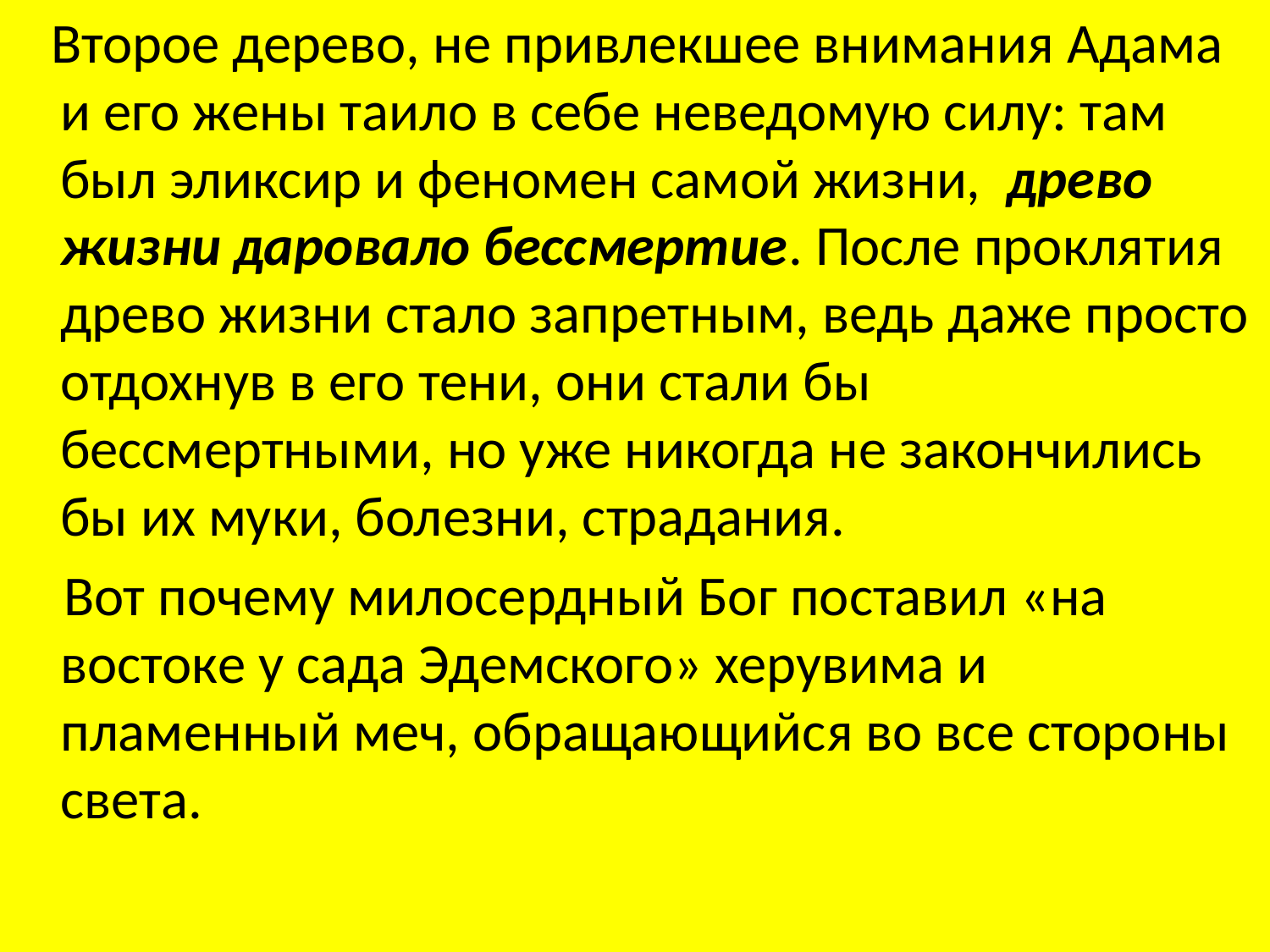

Второе дерево, не привлекшее внимания Адама и его жены таило в себе неведомую силу: там был эликсир и феномен самой жизни,  древо жизни даровало бессмертие. После проклятия древо жизни стало запретным, ведь даже просто отдохнув в его тени, они стали бы бессмертными, но уже никогда не закончились бы их муки, болезни, страдания.
    Вот почему милосердный Бог поставил «на востоке у сада Эдемского» херувима и пламенный меч, обращающийся во все стороны света.
#